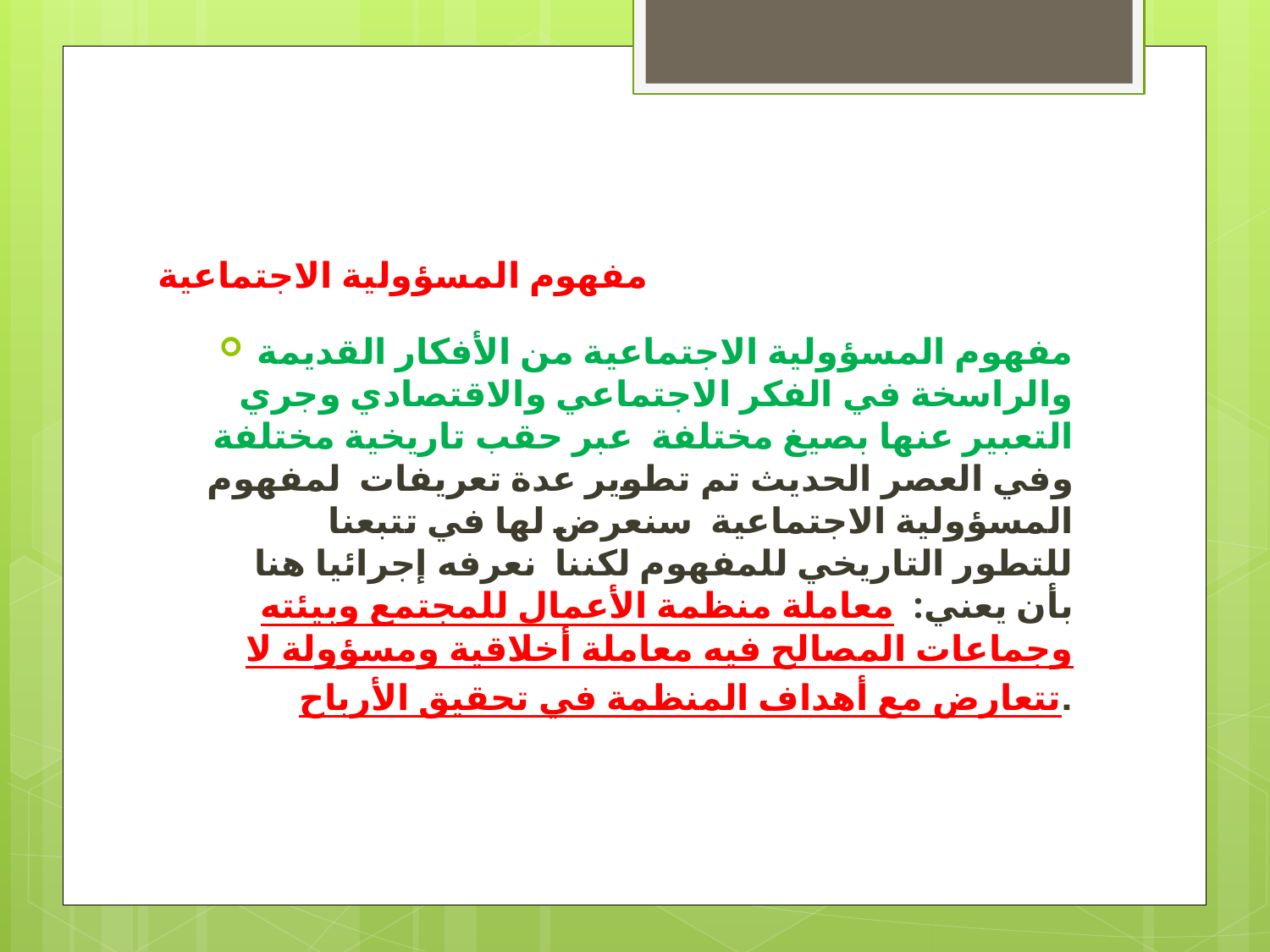

# مفهوم المسؤولية الاجتماعية
مفهوم المسؤولية الاجتماعية من الأفكار القديمة والراسخة في الفكر الاجتماعي والاقتصادي وجري التعبير عنها بصيغ مختلفة  عبر حقب تاريخية مختلفة وفي العصر الحديث تم تطوير عدة تعريفات  لمفهوم المسؤولية الاجتماعية  سنعرض لها في تتبعنا للتطور التاريخي للمفهوم لكننا  نعرفه إجرائيا هنا بأن يعني:  معاملة منظمة الأعمال للمجتمع وبيئته وجماعات المصالح فيه معاملة أخلاقية ومسؤولة لا تتعارض مع أهداف المنظمة في تحقيق الأرباح.